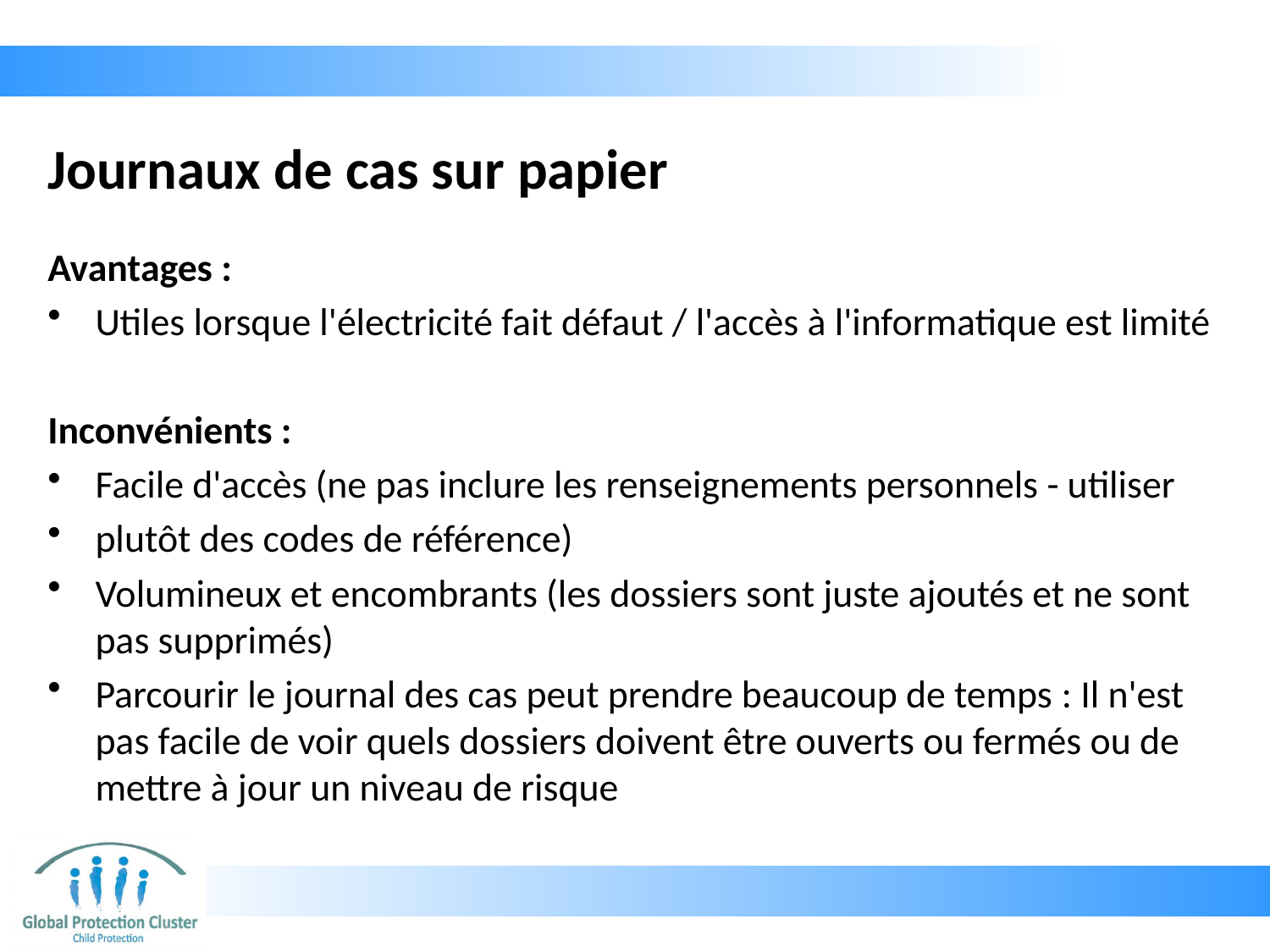

# Journaux de cas sur papier
Avantages :
Utiles lorsque l'électricité fait défaut / l'accès à l'informatique est limité

Inconvénients :
Facile d'accès (ne pas inclure les renseignements personnels - utiliser
plutôt des codes de référence)
Volumineux et encombrants (les dossiers sont juste ajoutés et ne sont pas supprimés)
Parcourir le journal des cas peut prendre beaucoup de temps : Il n'est pas facile de voir quels dossiers doivent être ouverts ou fermés ou de mettre à jour un niveau de risque